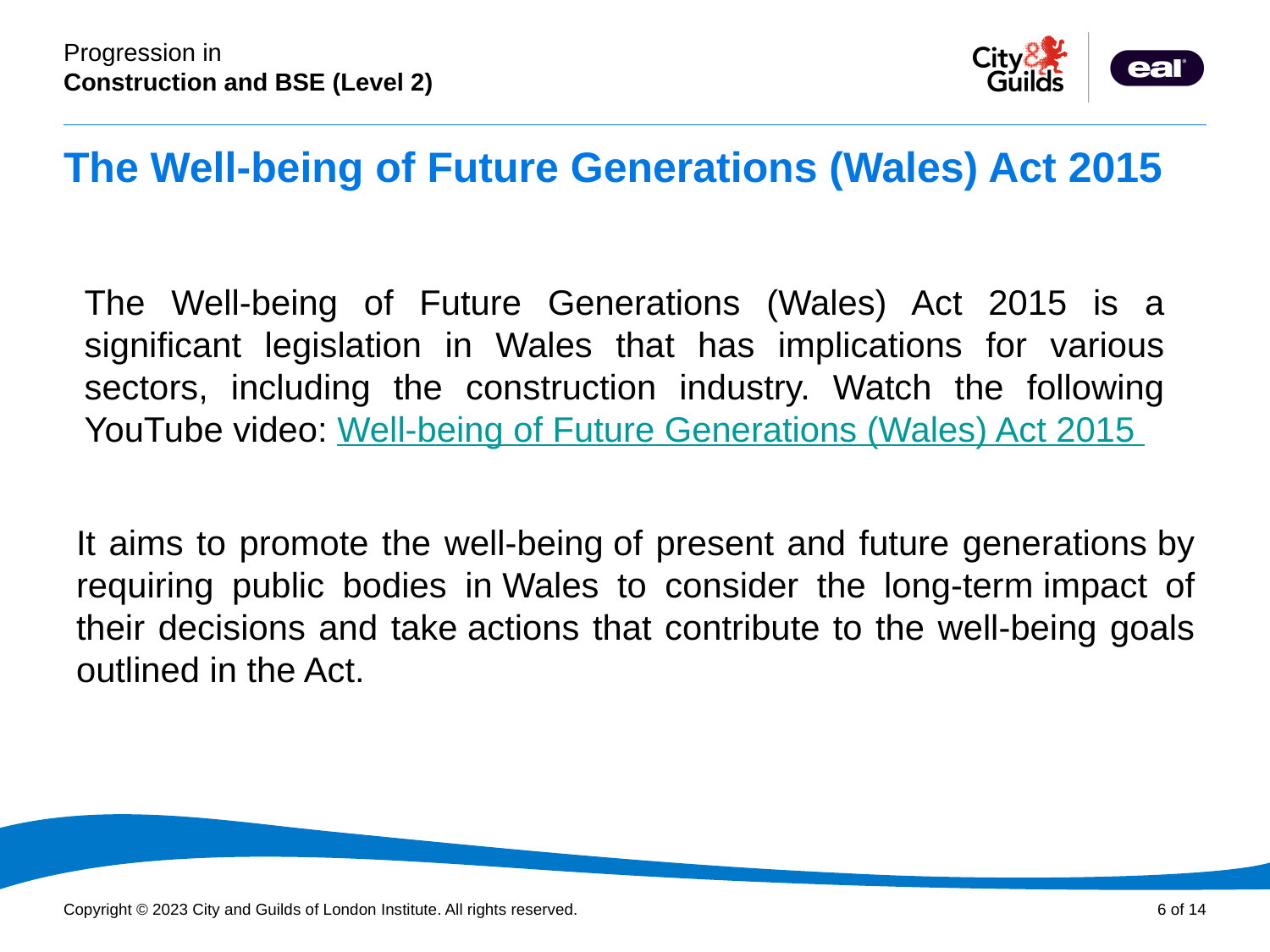

# The Well-being of Future Generations (Wales) Act 2015
The Well-being of Future Generations (Wales) Act 2015 is a significant legislation in Wales that has implications for various sectors, including the construction industry. Watch the following YouTube video: Well-being of Future Generations (Wales) Act 2015

It aims to promote the well-being of present and future generations by requiring public bodies in Wales to consider the long-term impact of their decisions and take actions that contribute to the well-being goals outlined in the Act.